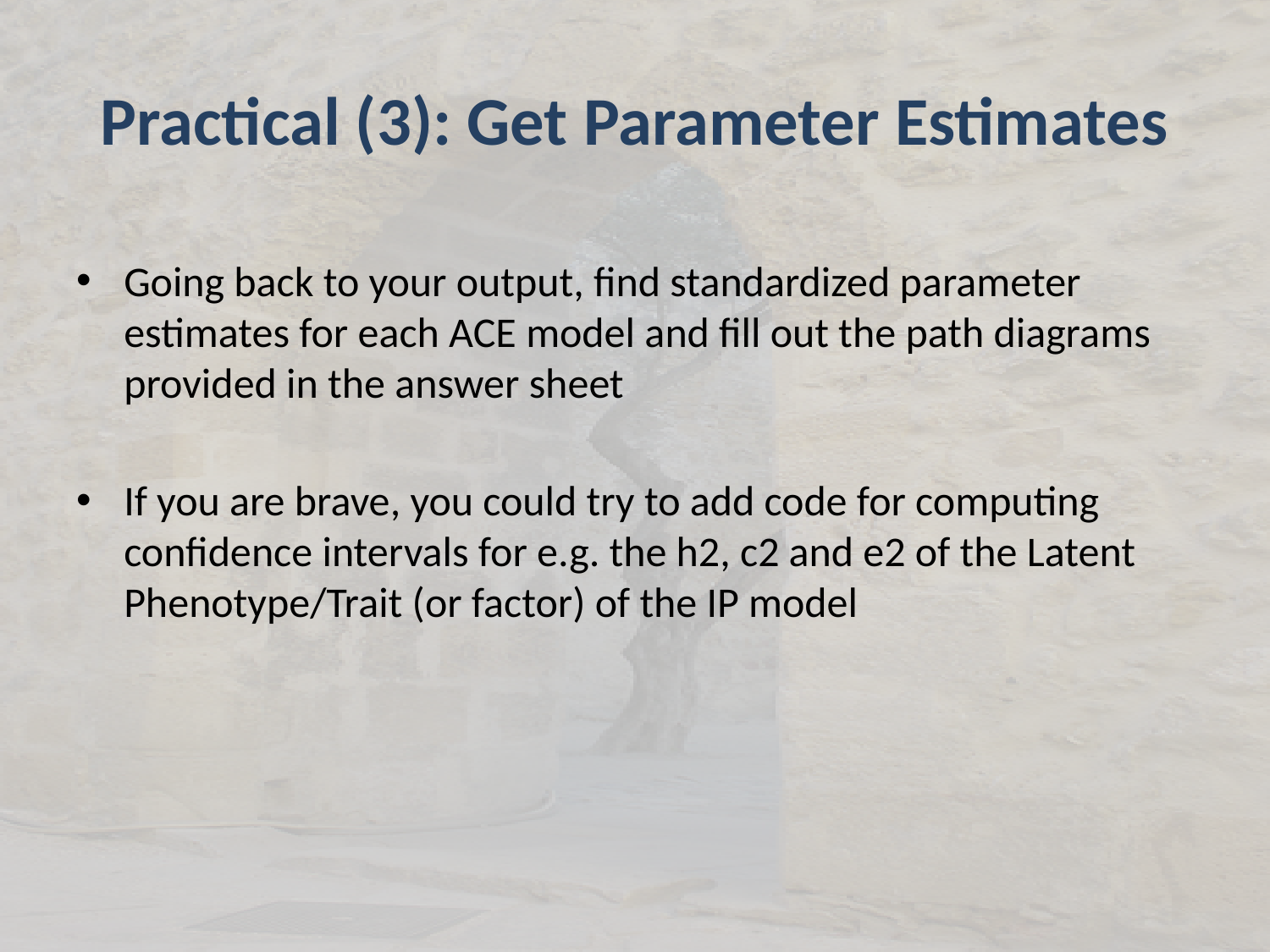

# Practical (3): Get Parameter Estimates
Going back to your output, find standardized parameter estimates for each ACE model and fill out the path diagrams provided in the answer sheet

If you are brave, you could try to add code for computing confidence intervals for e.g. the h2, c2 and e2 of the Latent Phenotype/Trait (or factor) of the IP model